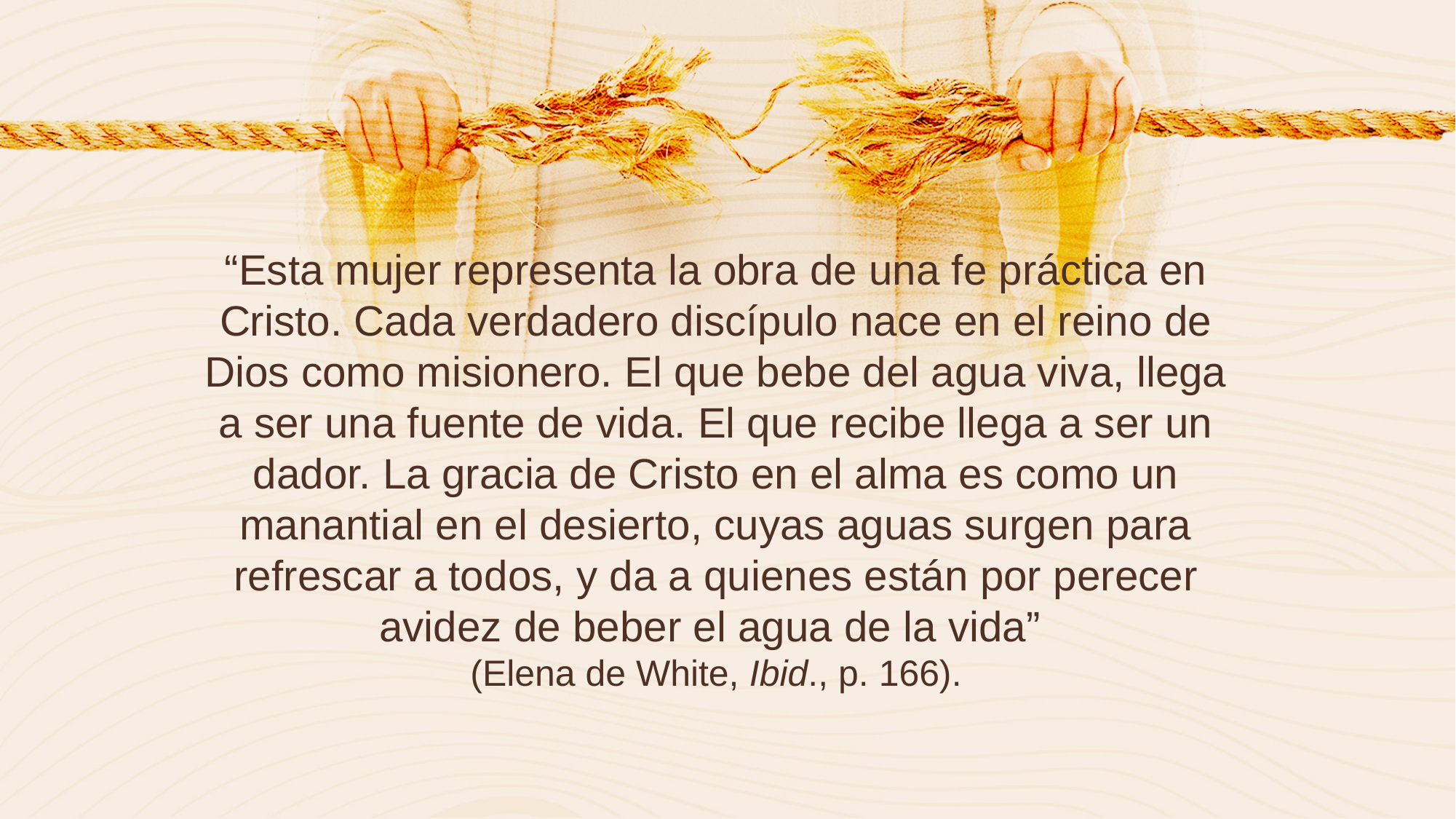

# “Esta mujer representa la obra de una fe práctica en Cristo. Cada verdadero discípulo nace en el reino de Dios como misionero. El que bebe del agua viva, llega a ser una fuente de vida. El que recibe llega a ser un dador. La gracia de Cristo en el alma es como un manantial en el desierto, cuyas aguas surgen para refrescar a todos, y da a quienes están por perecer avidez de beber el agua de la vida” (Elena de White, Ibid., p. 166).